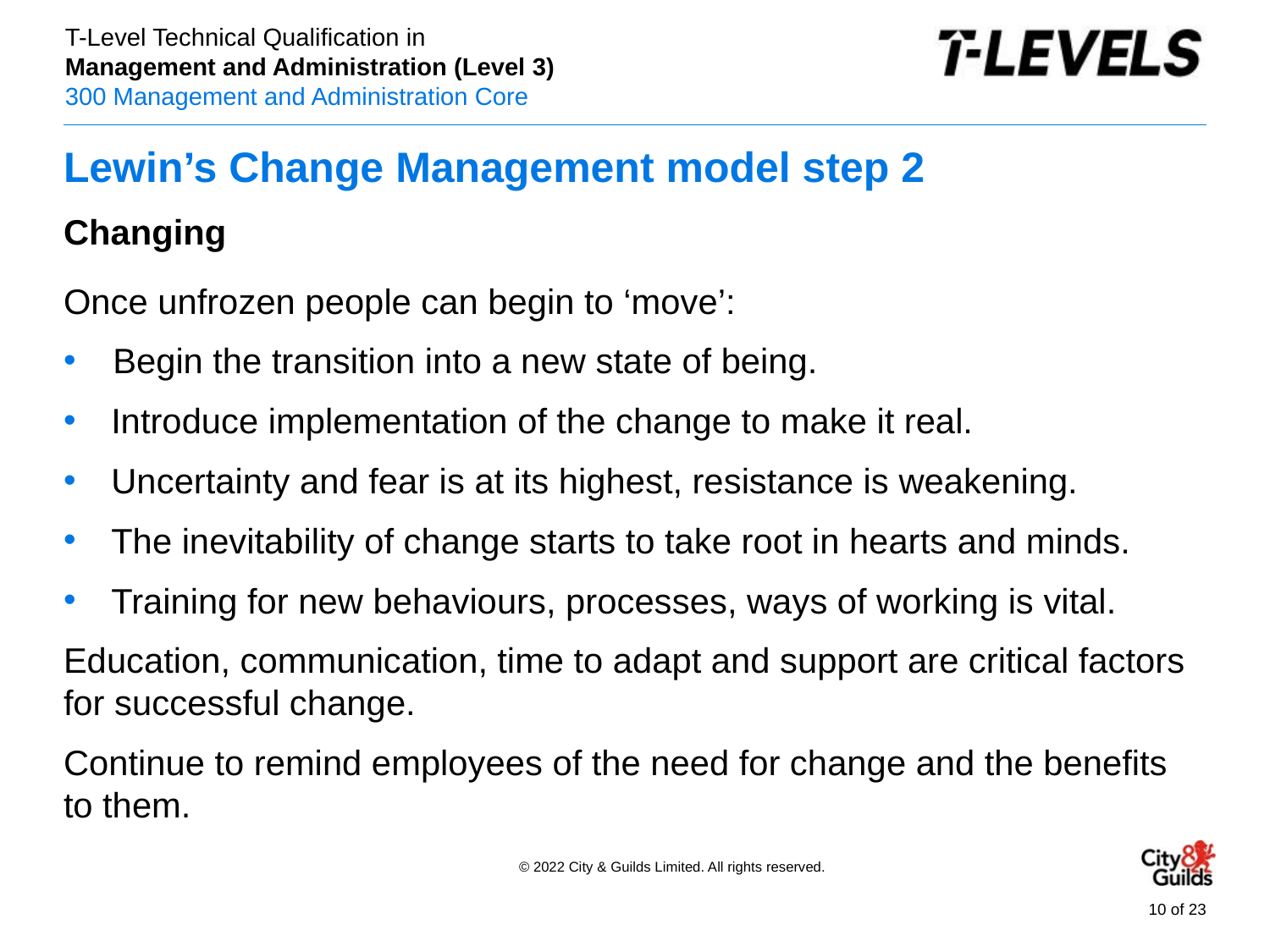

# Lewin’s Change Management model step 2
Changing
Once unfrozen people can begin to ‘move’:
 Begin the transition into a new state of being.
Introduce implementation of the change to make it real.
Uncertainty and fear is at its highest, resistance is weakening.
The inevitability of change starts to take root in hearts and minds.
Training for new behaviours, processes, ways of working is vital.
Education, communication, time to adapt and support are critical factors for successful change.
Continue to remind employees of the need for change and the benefits to them.